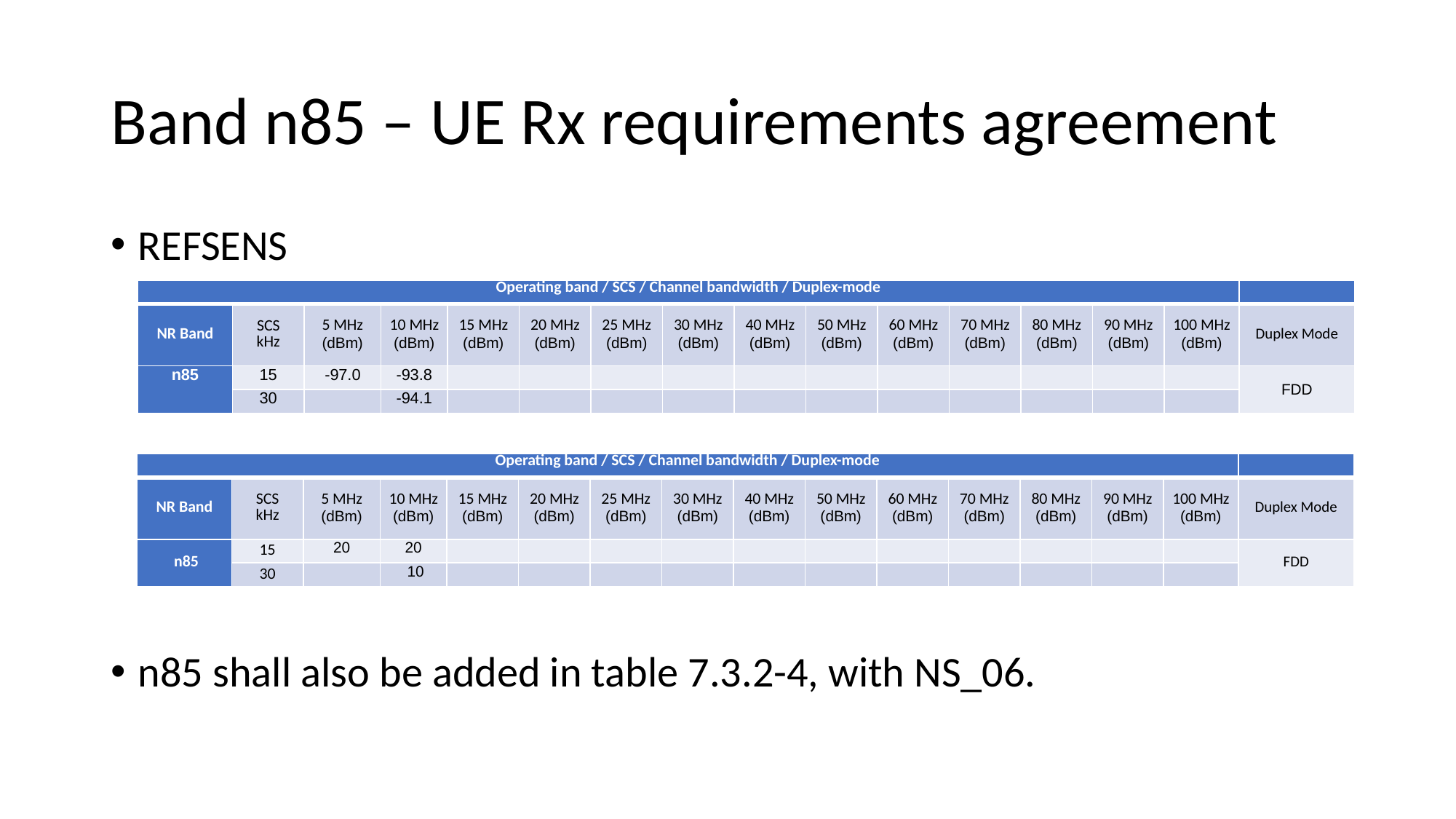

# Band n85 – UE Rx requirements agreement
REFSENS

n85 shall also be added in table 7.3.2-4, with NS_06.
| Operating band / SCS / Channel bandwidth / Duplex-mode |  |  |  |  |  |  |  |  |  |  |  |  |  |  |  |
| --- | --- | --- | --- | --- | --- | --- | --- | --- | --- | --- | --- | --- | --- | --- | --- |
| NR Band | SCS kHz | 5 MHz (dBm) | 10 MHz (dBm) | 15 MHz (dBm) | 20 MHz (dBm) | 25 MHz (dBm) | 30 MHz (dBm) | 40 MHz (dBm) | 50 MHz (dBm) | 60 MHz (dBm) | 70 MHz (dBm) | 80 MHz (dBm) | 90 MHz (dBm) | 100 MHz (dBm) | Duplex Mode |
| n85 | 15 | -97.0 | -93.8 |  |  |  |  |  |  |  |  |  |  |  | FDD |
|  | 30 |  | -94.1 |  |  |  |  |  |  |  |  |  |  |  |  |
| Operating band / SCS / Channel bandwidth / Duplex-mode |  |  |  |  |  |  |  |  |  |  |  |  |  |  |  |
| --- | --- | --- | --- | --- | --- | --- | --- | --- | --- | --- | --- | --- | --- | --- | --- |
| NR Band | SCS kHz | 5 MHz (dBm) | 10 MHz (dBm) | 15 MHz (dBm) | 20 MHz (dBm) | 25 MHz (dBm) | 30 MHz (dBm) | 40 MHz (dBm) | 50 MHz (dBm) | 60 MHz (dBm) | 70 MHz (dBm) | 80 MHz (dBm) | 90 MHz (dBm) | 100 MHz (dBm) | Duplex Mode |
| n85 | 15 | 20 | 20 |  |  |  |  |  |  |  |  |  |  |  | FDD |
|  | 30 |  | 10 |  |  |  |  |  |  |  |  |  |  |  |  |